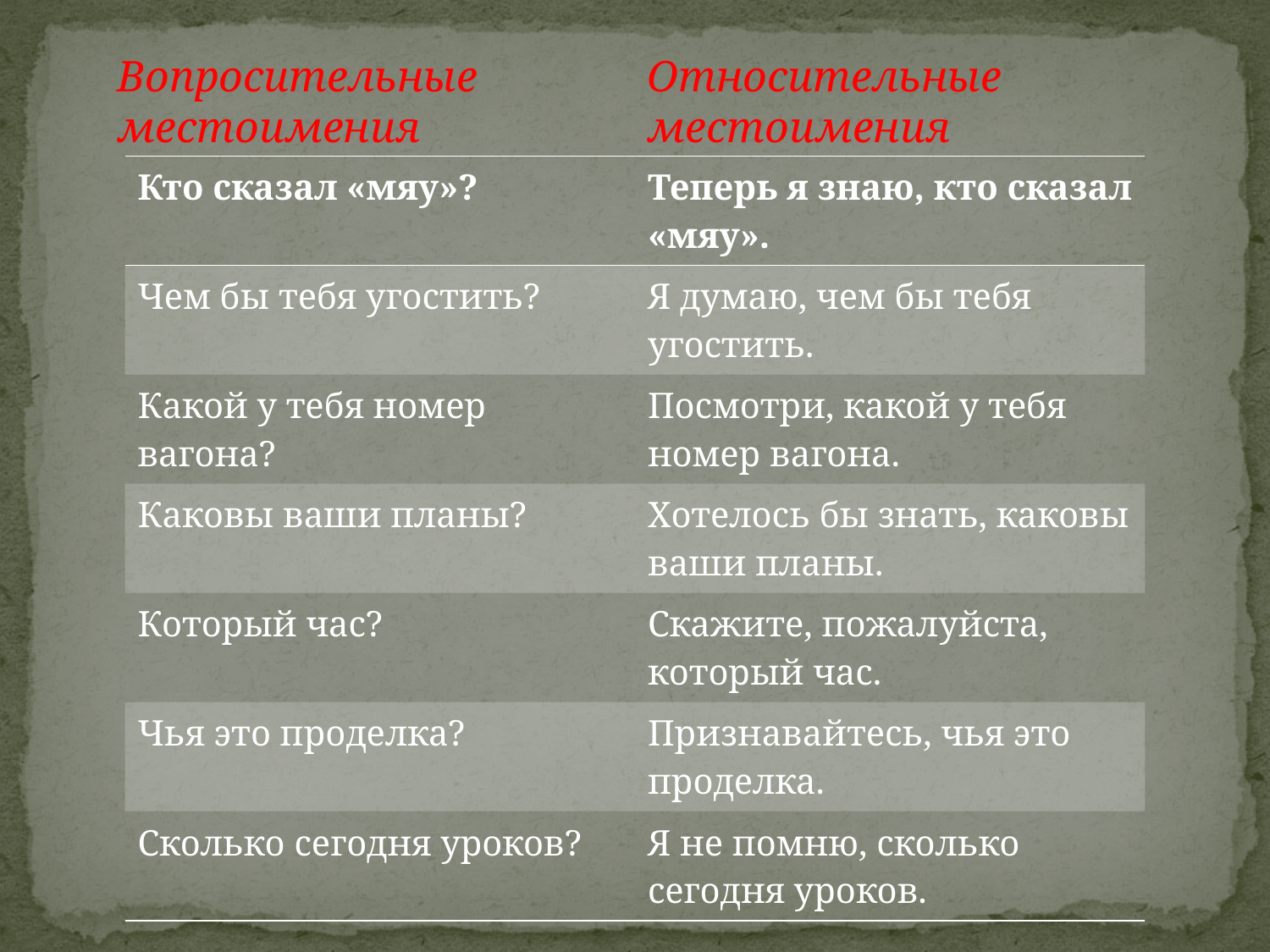

Вопросительные местоимения
Относительные местоимения
| Кто сказал «мяу»? | Теперь я знаю, кто сказал «мяу». |
| --- | --- |
| Чем бы тебя угостить? | Я думаю, чем бы тебя угостить. |
| Какой у тебя номер вагона? | Посмотри, какой у тебя номер вагона. |
| Каковы ваши планы? | Хотелось бы знать, каковы ваши планы. |
| Который час? | Скажите, пожалуйста, который час. |
| Чья это проделка? | Признавайтесь, чья это проделка. |
| Сколько сегодня уроков? | Я не помню, сколько сегодня уроков. |